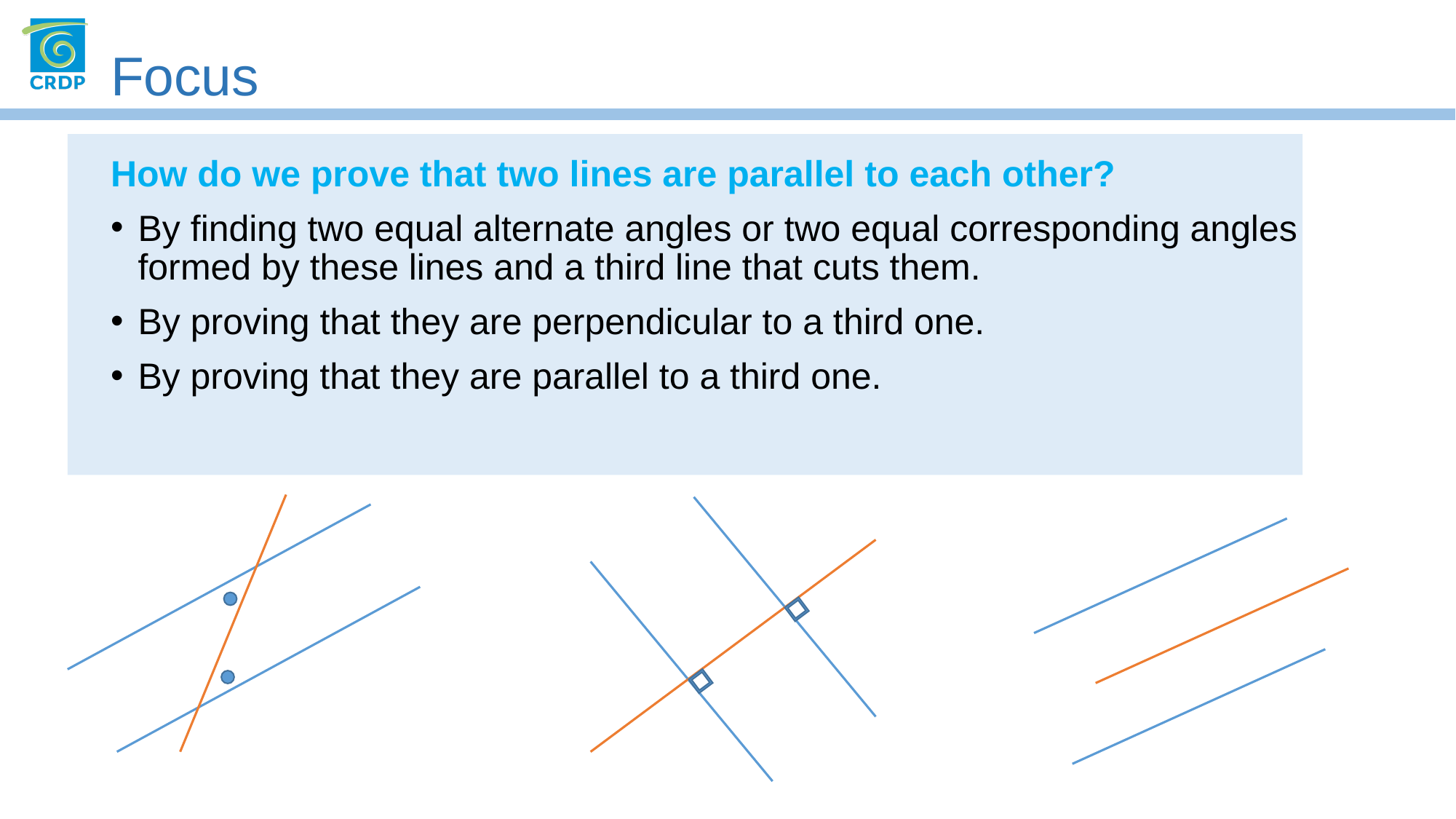

Focus

How do we prove that two lines are parallel to each other?
By finding two equal alternate angles or two equal corresponding angles formed by these lines and a third line that cuts them.
By proving that they are perpendicular to a third one.
By proving that they are parallel to a third one.